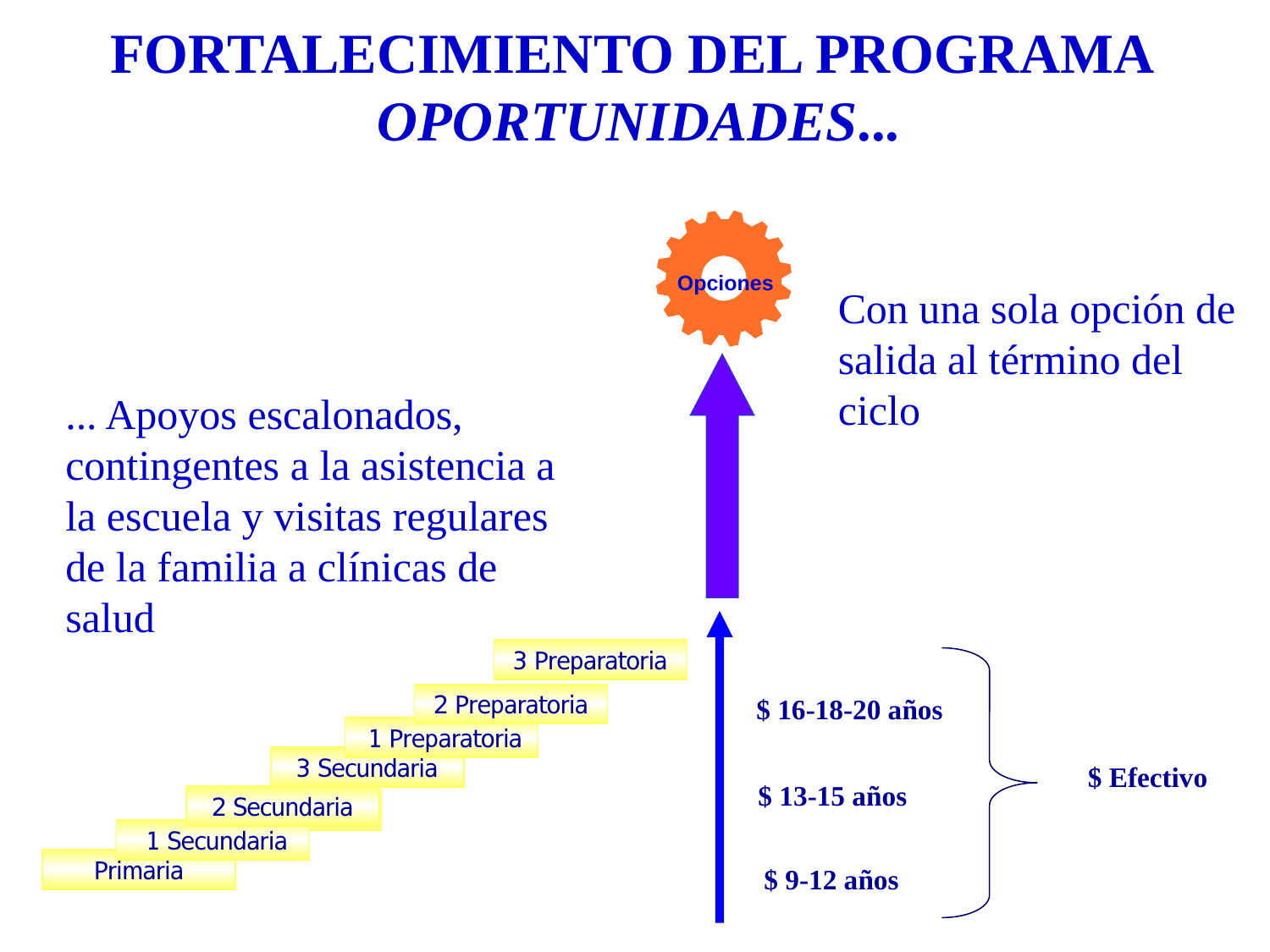

FORTALECIMIENTO DEL PROGRAMA
OPORTUNIDADES...

Opciones
Con una sola opción de salida al término del ciclo

... Apoyos escalonados, contingentes a la asistencia a la escuela y visitas regulares de la familia a clínicas de salud

3 Preparatoria

2 Preparatoria
$ 16-18-20 años
$ 13-15 años
$ 9-12 años
 1 Preparatoria
3 Secundaria
$ Efectivo
2 Secundaria

 1 Secundaria
Primaria